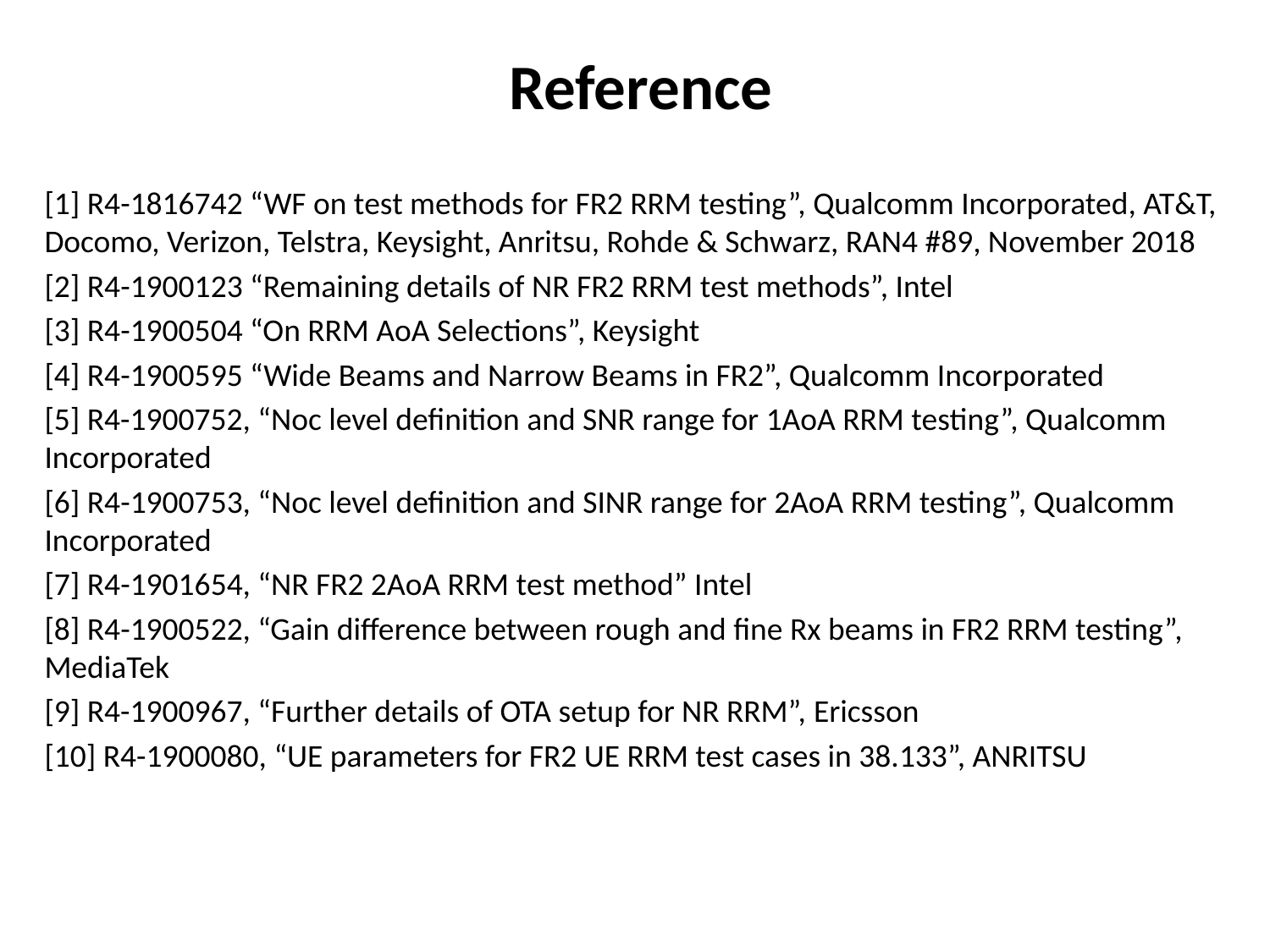

# Reference
[1] R4-1816742 “WF on test methods for FR2 RRM testing”, Qualcomm Incorporated, AT&T, Docomo, Verizon, Telstra, Keysight, Anritsu, Rohde & Schwarz, RAN4 #89, November 2018
[2] R4-1900123 “Remaining details of NR FR2 RRM test methods”, Intel
[3] R4-1900504 “On RRM AoA Selections”, Keysight
[4] R4-1900595 “Wide Beams and Narrow Beams in FR2”, Qualcomm Incorporated
[5] R4-1900752, “Noc level definition and SNR range for 1AoA RRM testing”, Qualcomm Incorporated
[6] R4-1900753, “Noc level definition and SINR range for 2AoA RRM testing”, Qualcomm Incorporated
[7] R4-1901654, “NR FR2 2AoA RRM test method” Intel
[8] R4-1900522, “Gain difference between rough and fine Rx beams in FR2 RRM testing”, MediaTek
[9] R4-1900967, “Further details of OTA setup for NR RRM”, Ericsson
[10] R4-1900080, “UE parameters for FR2 UE RRM test cases in 38.133”, ANRITSU